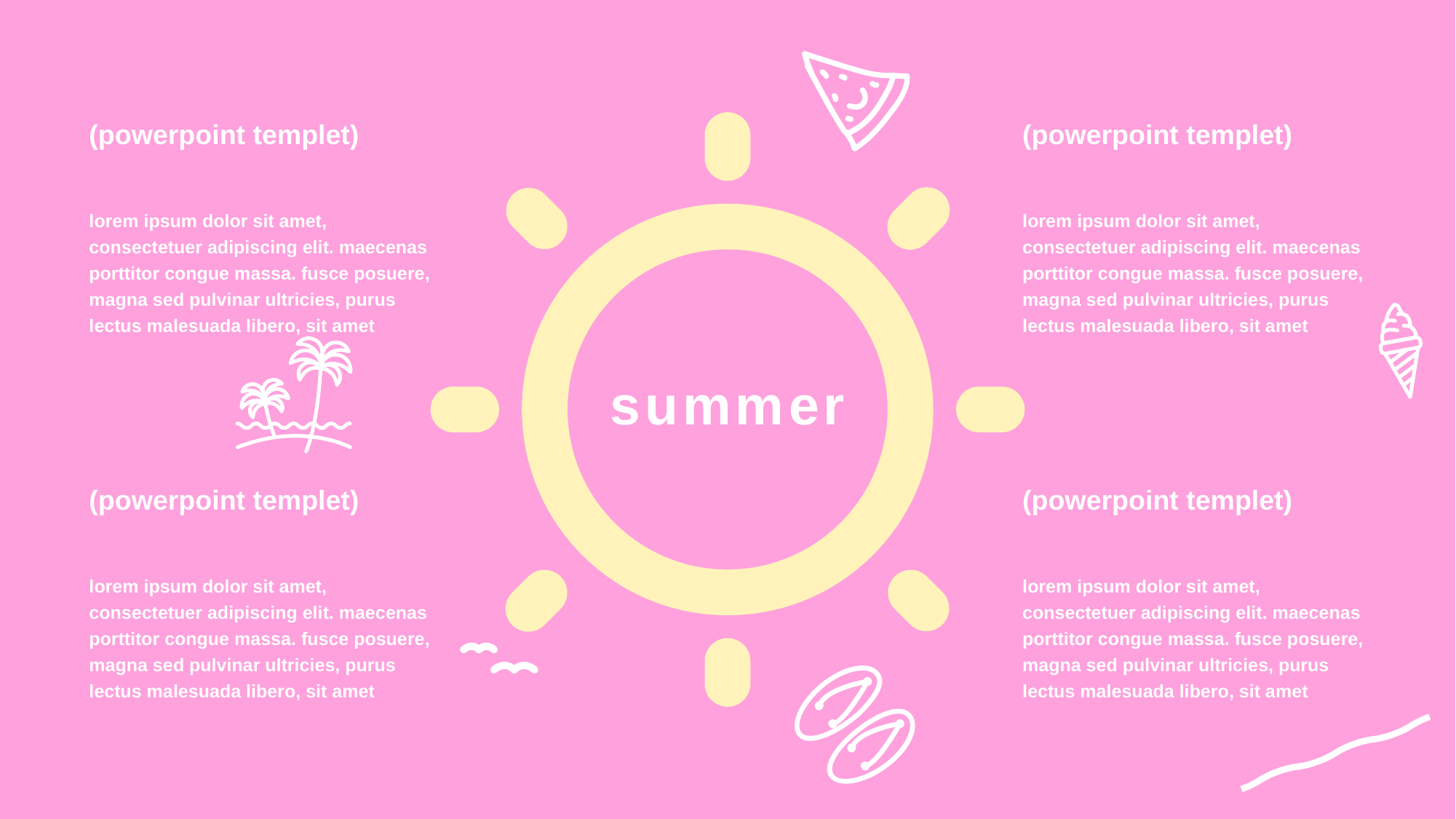

(powerpoint templet)

(powerpoint templet)
lorem ipsum dolor sit amet, consectetuer adipiscing elit. maecenas porttitor congue massa. fusce posuere, magna sed pulvinar ultricies, purus lectus malesuada libero, sit amet
lorem ipsum dolor sit amet, consectetuer adipiscing elit. maecenas porttitor congue massa. fusce posuere, magna sed pulvinar ultricies, purus lectus malesuada libero, sit amet

summer
(powerpoint templet)
(powerpoint templet)
lorem ipsum dolor sit amet, consectetuer adipiscing elit. maecenas porttitor congue massa. fusce posuere, magna sed pulvinar ultricies, purus lectus malesuada libero, sit amet
lorem ipsum dolor sit amet, consectetuer adipiscing elit. maecenas porttitor congue massa. fusce posuere, magna sed pulvinar ultricies, purus lectus malesuada libero, sit amet